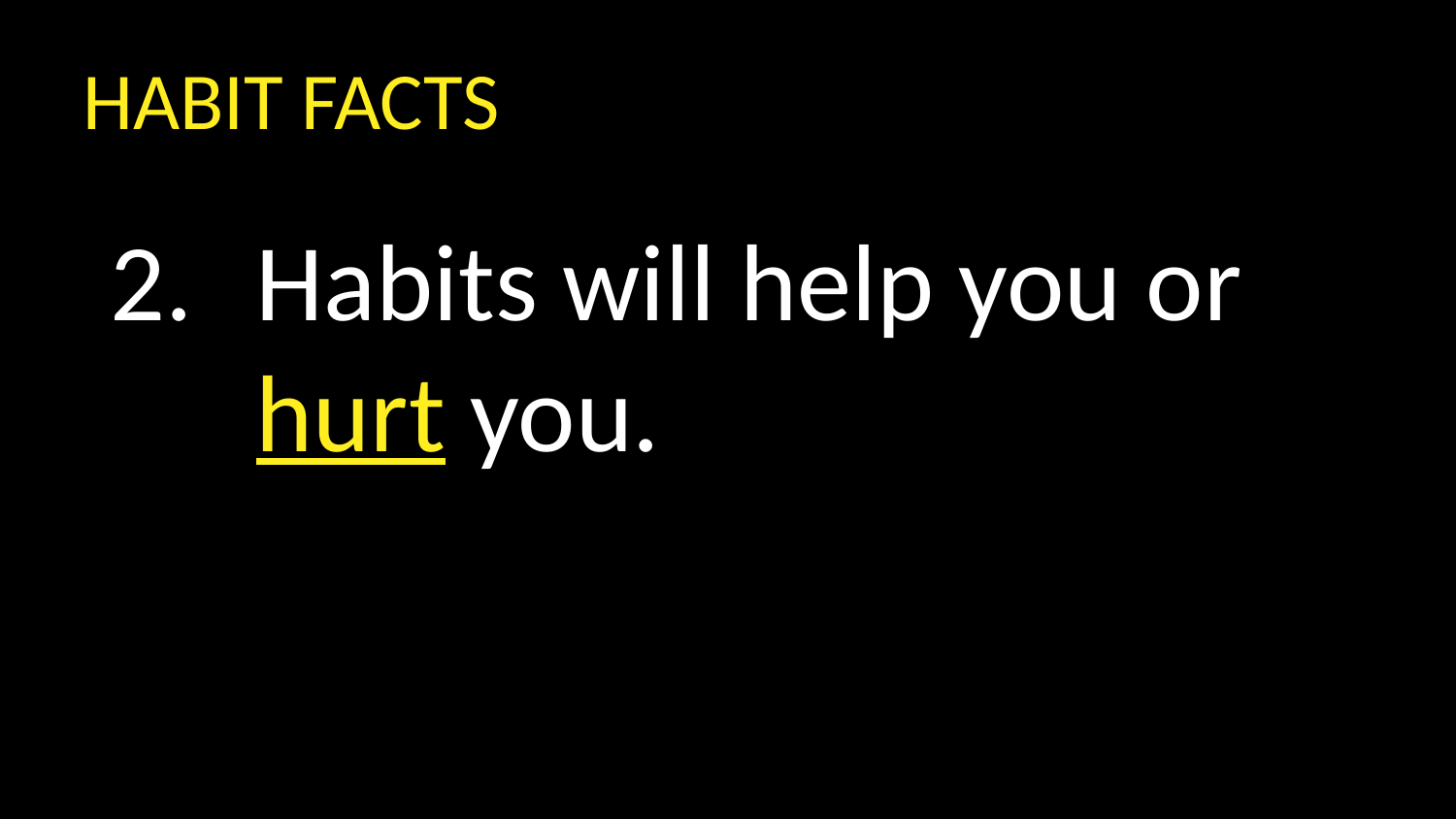

HABIT FACTS
Habits will help you or hurt you.